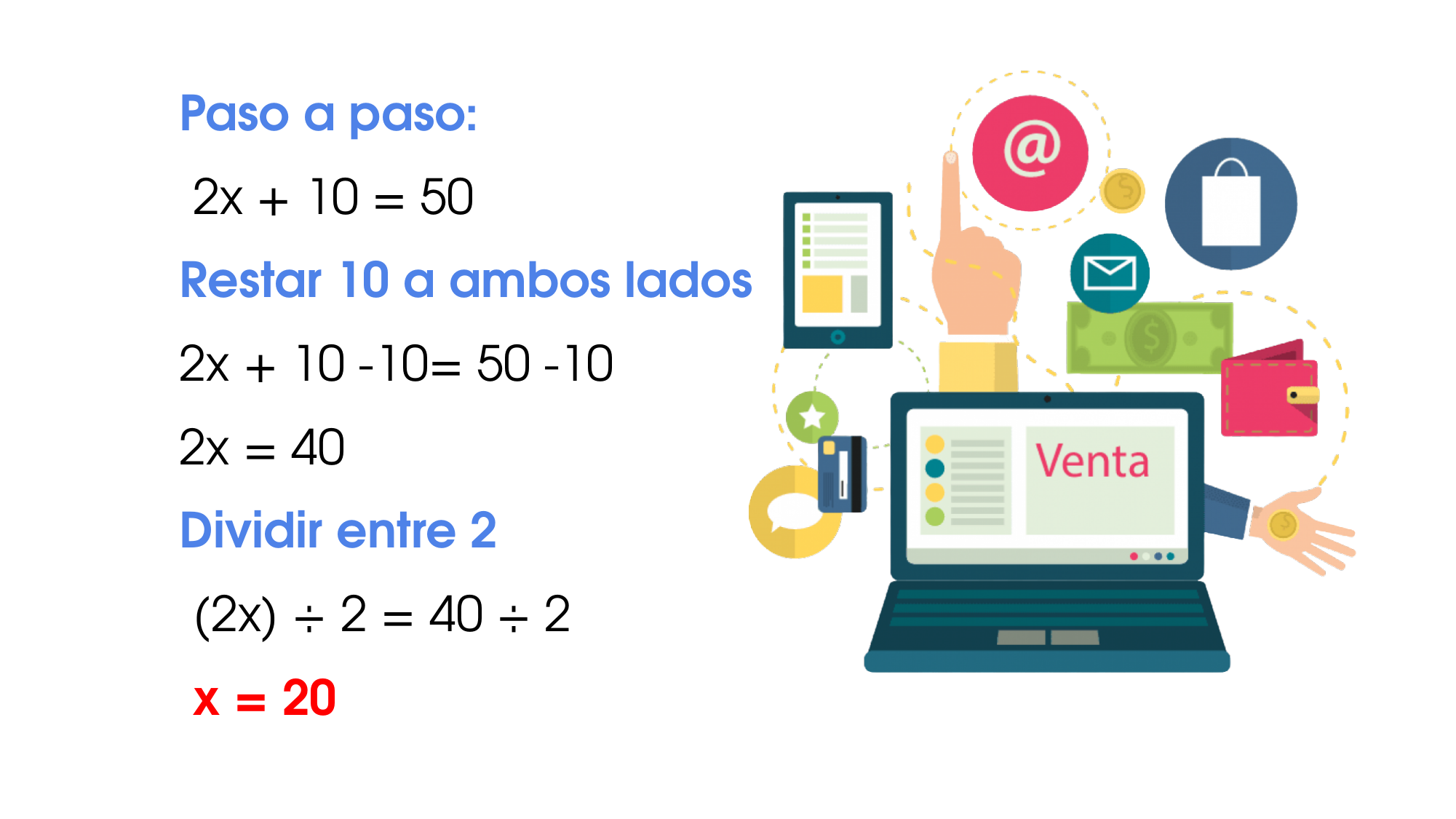

Paso a paso:
 2x + 10 = 50
Restar 10 a ambos lados
2x + 10 -10= 50 -10
2x = 40
Dividir entre 2
 (2x) ÷ 2 = 40 ÷ 2
 x = 20